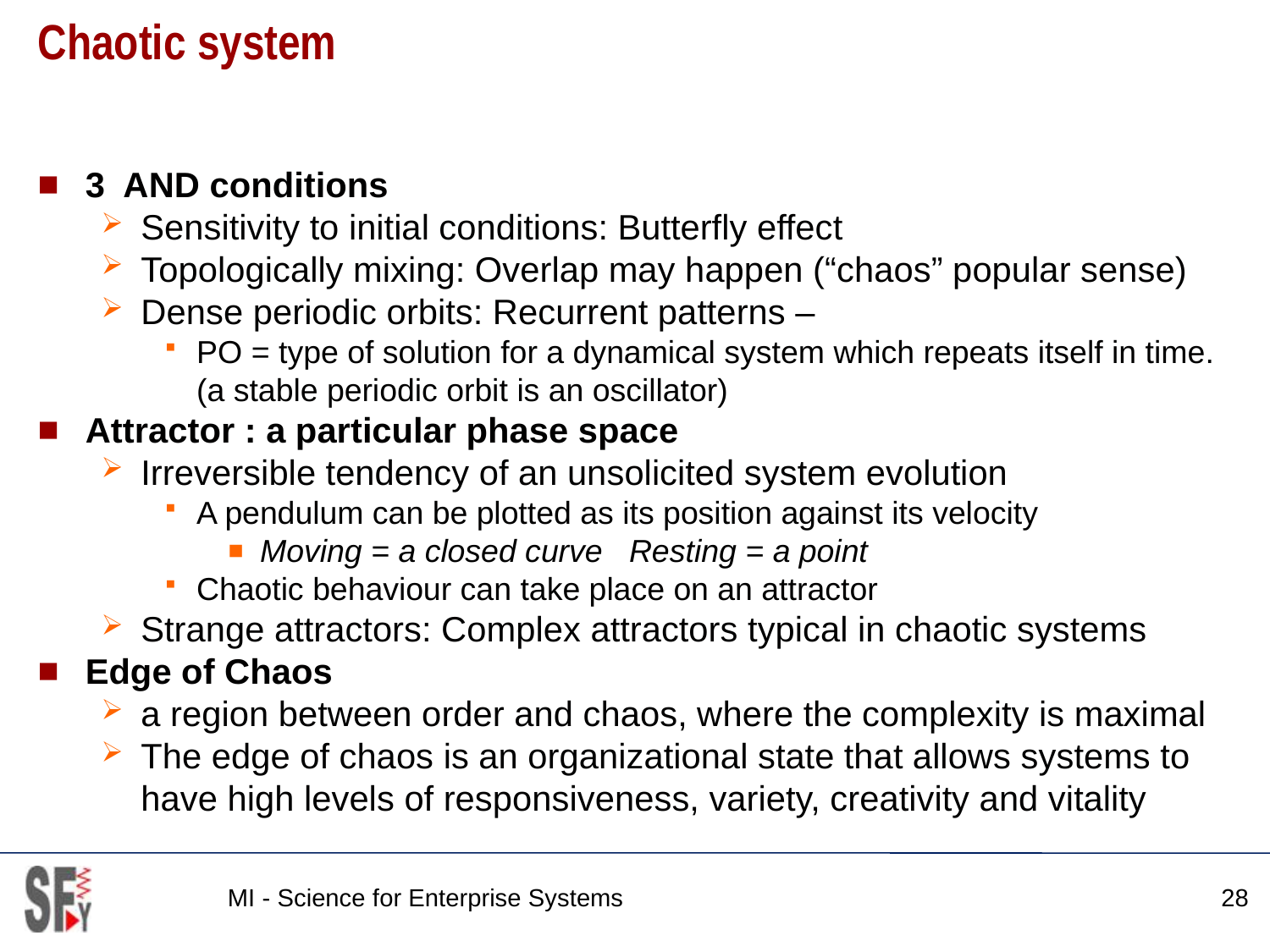

# Chaotic system
3  AND conditions
Sensitivity to initial conditions: Butterfly effect
Topologically mixing: Overlap may happen (“chaos” popular sense)
Dense periodic orbits: Recurrent patterns –
PO = type of solution for a dynamical system which repeats itself in time. (a stable periodic orbit is an oscillator)
Attractor : a particular phase space
Irreversible tendency of an unsolicited system evolution
A pendulum can be plotted as its position against its velocity
Moving = a closed curve   Resting = a point
Chaotic behaviour can take place on an attractor
Strange attractors: Complex attractors typical in chaotic systems
Edge of Chaos
a region between order and chaos, where the complexity is maximal
The edge of chaos is an organizational state that allows systems to have high levels of responsiveness, variety, creativity and vitality
MI - Science for Enterprise Systems
28